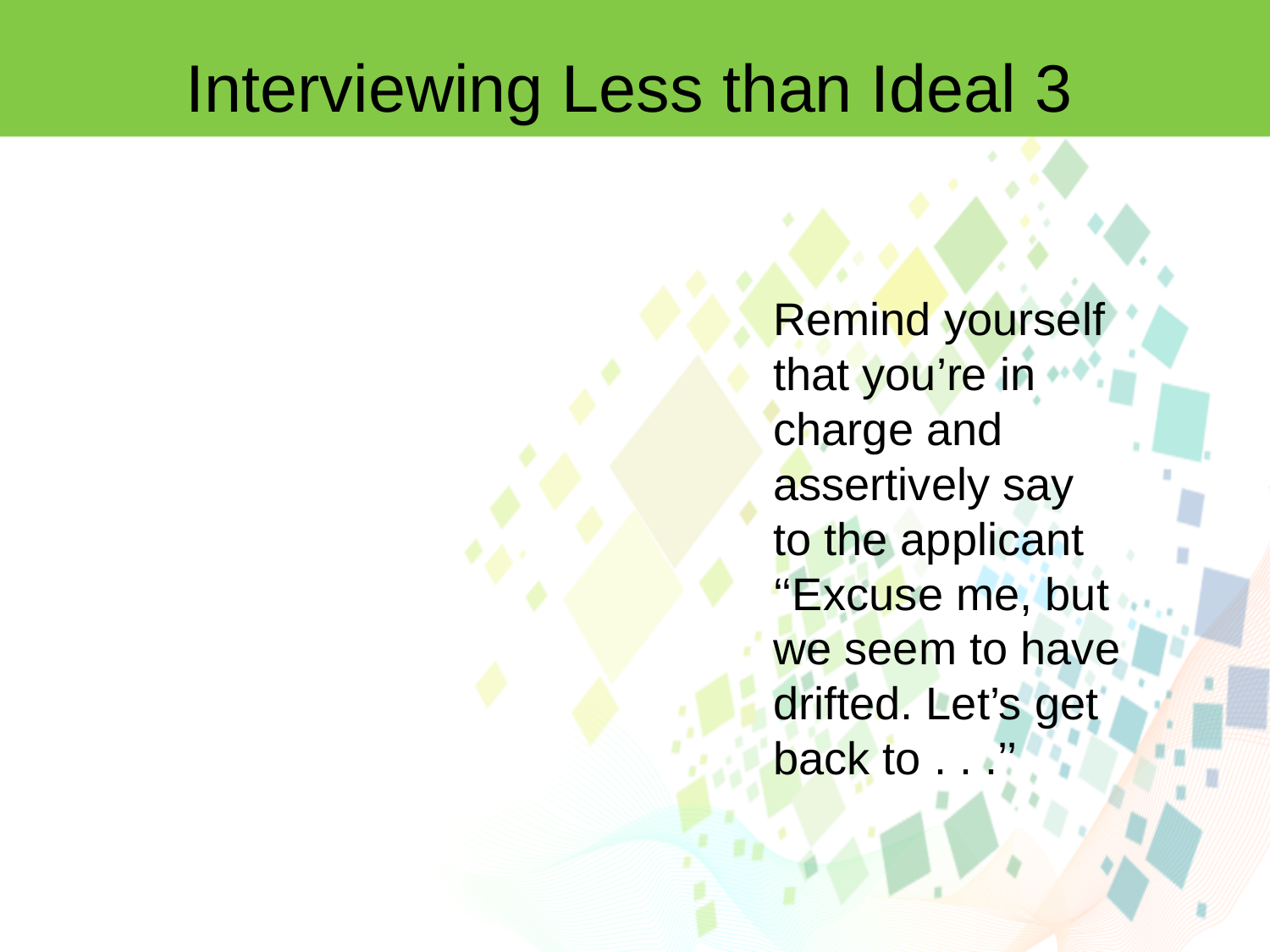

Interviewing Less than Ideal 3
Remind yourself that you’re in charge and assertively say to the applicant ‘‘Excuse me, but we seem to have drifted. Let’s get back to . . .’’